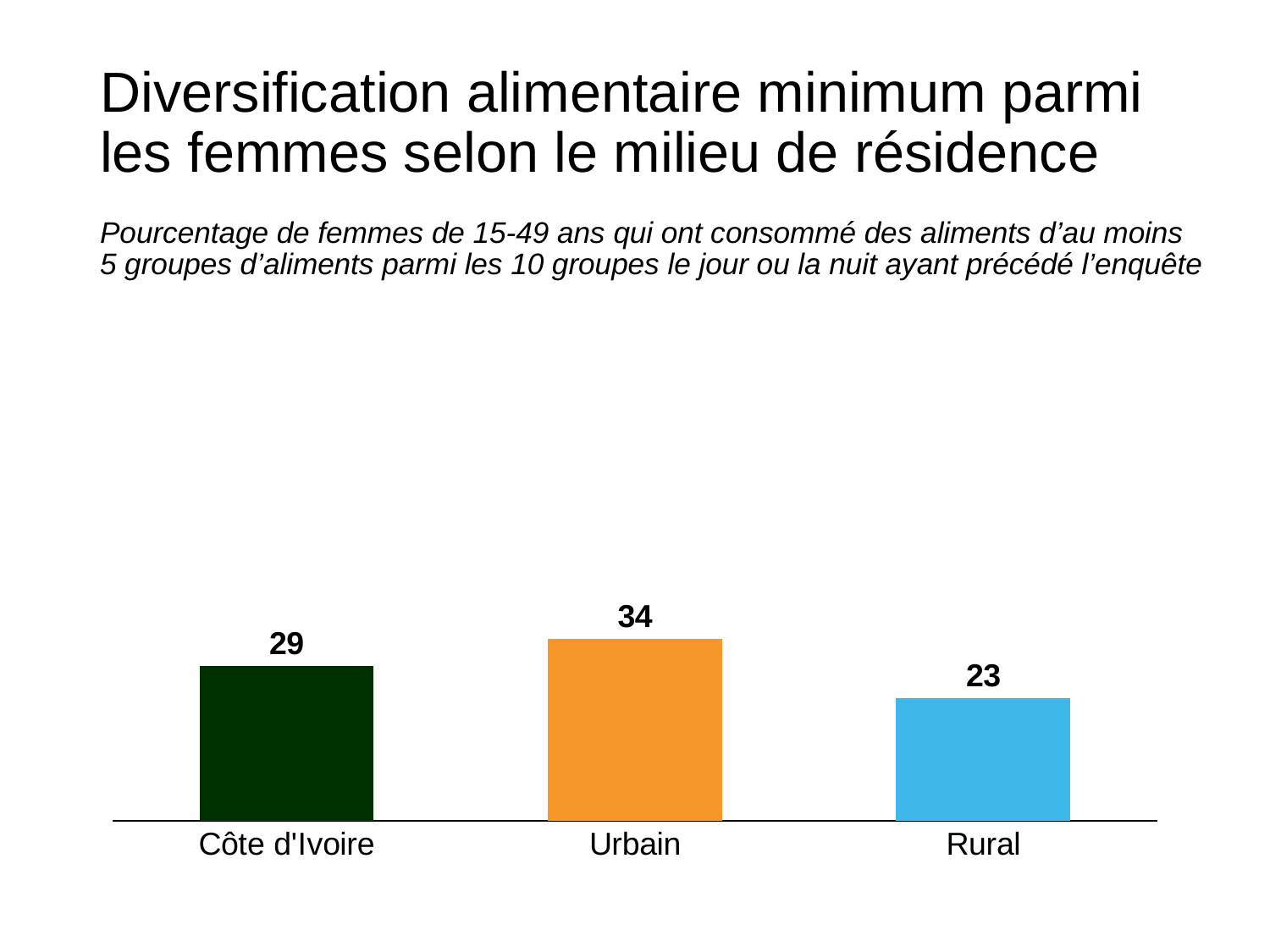

# Diversification alimentaire minimum parmi les femmes selon le milieu de résidence
Pourcentage de femmes de 15-49 ans qui ont consommé des aliments d’au moins 5 groupes d’aliments parmi les 10 groupes le jour ou la nuit ayant précédé l’enquête

### Chart

| Category | Côte d'Ivoire |
|---|---|
| Côte d'Ivoire | 29.0 |
| Urbain | 34.0 |
| Rural | 23.0 |